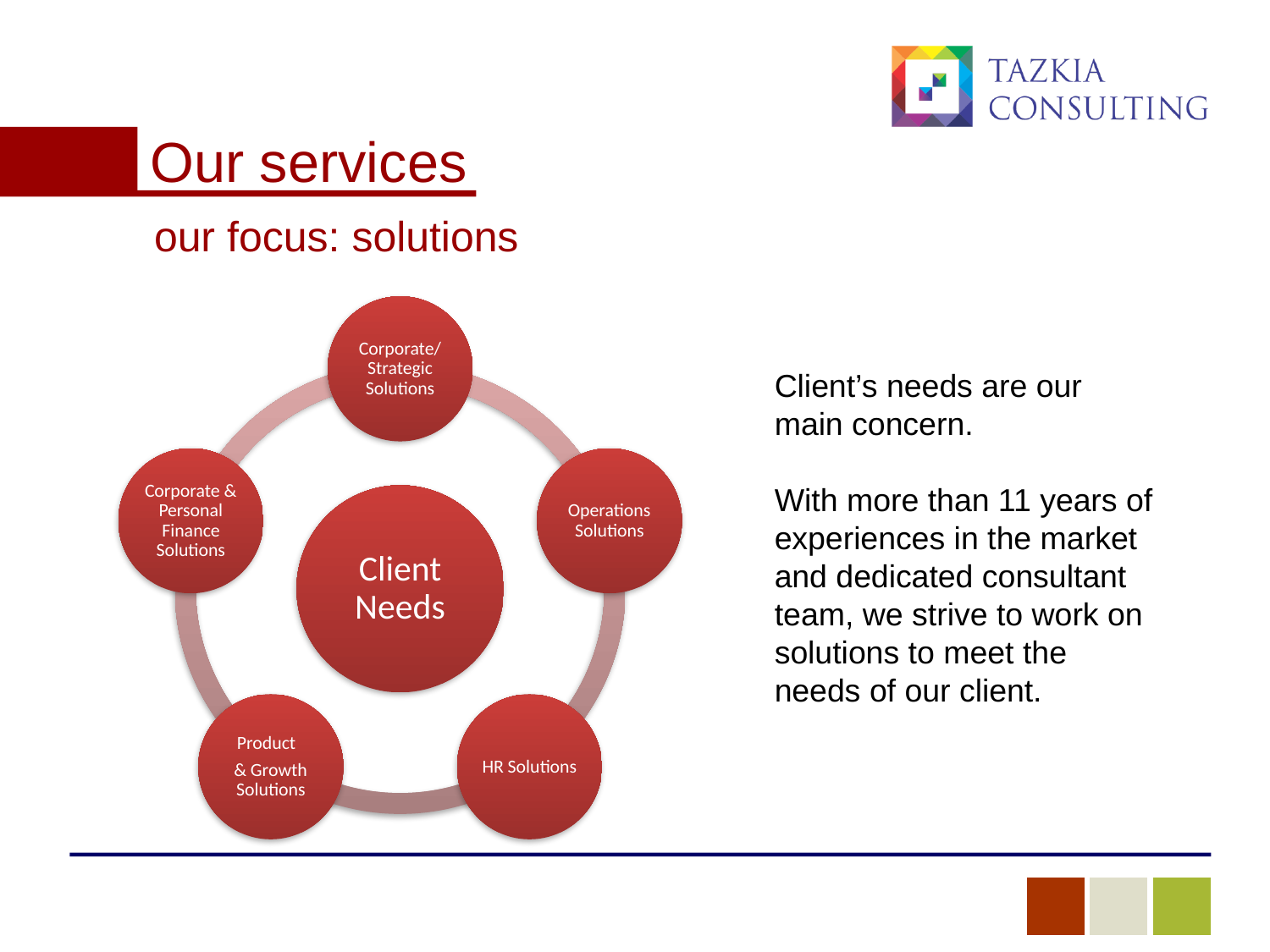

Our services

our focus: solutions
Client Needs
Corporate/Strategic Solutions
Operations Solutions
HR Solutions
Product
& Growth Solutions
Corporate & Personal Finance Solutions
Client’s needs are our main concern.

With more than 11 years of experiences in the market and dedicated consultant team, we strive to work on solutions to meet the needs of our client.